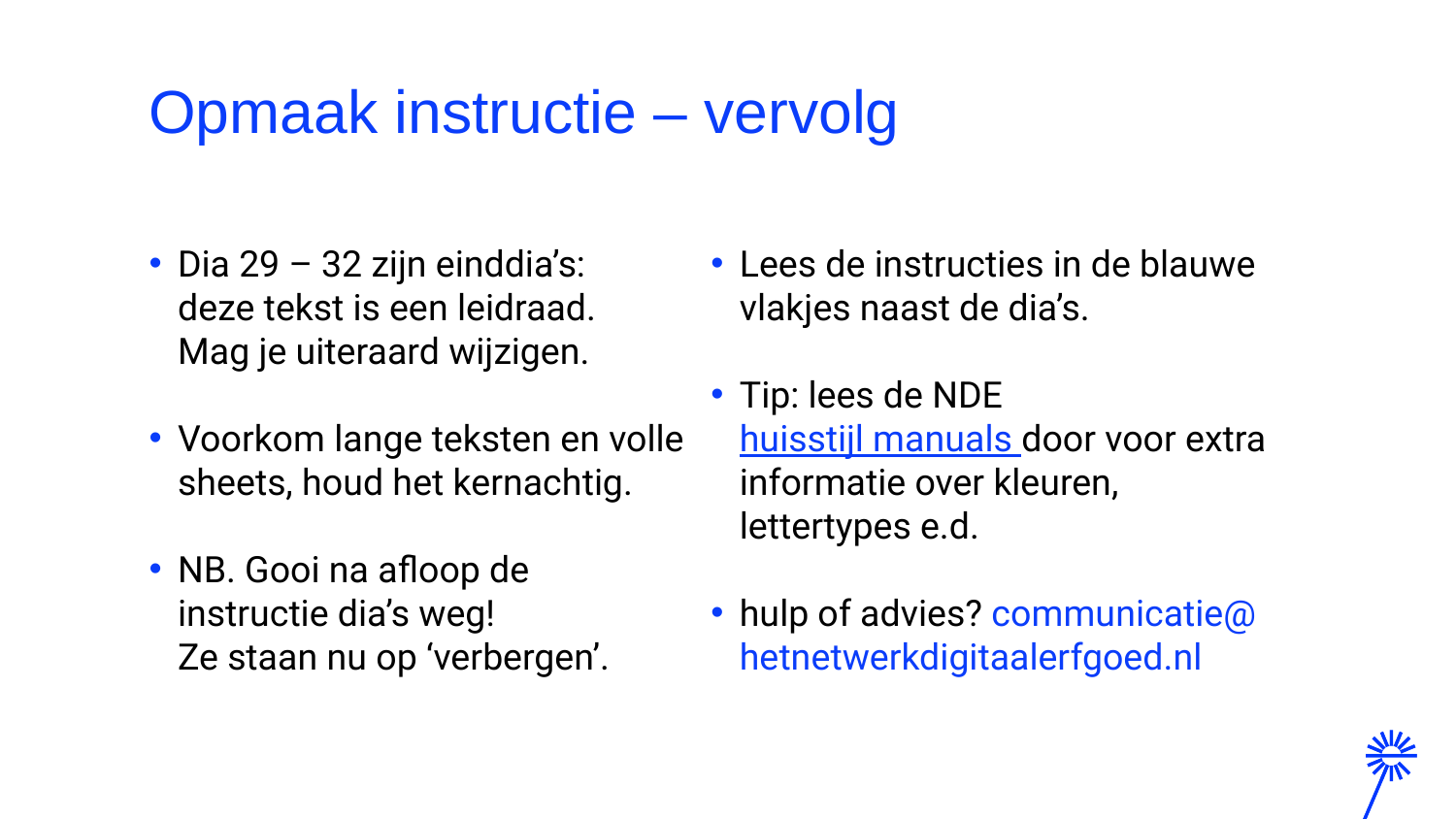

# Opmaak instructie – vervolg
Dia 29 – 32 zijn einddia’s:
deze tekst is een leidraad.
Mag je uiteraard wijzigen.

Voorkom lange teksten en volle sheets, houd het kernachtig.

NB. Gooi na afloop de instructie dia’s weg!
Ze staan nu op ‘verbergen’.

Lees de instructies in de blauwe vlakjes naast de dia’s.

Tip: lees de NDE huisstijl manuals door voor extra informatie over kleuren, lettertypes e.d.

hulp of advies? communicatie@
hetnetwerkdigitaalerfgoed.nl